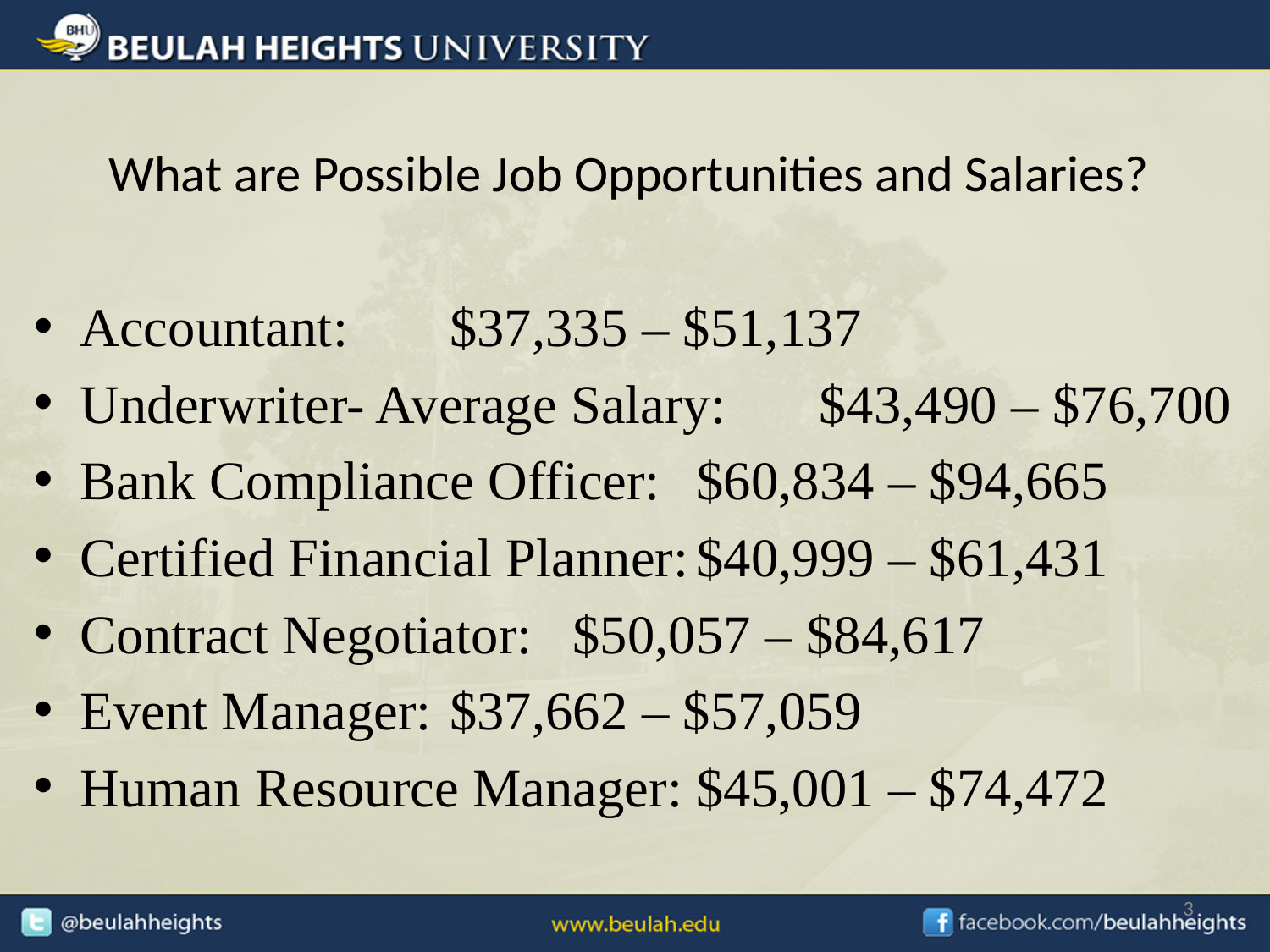

# What are Possible Job Opportunities and Salaries?
Accountant: 				$37,335 – $51,137
Underwriter- Average Salary: 	$43,490 – $76,700
Bank Compliance Officer: 	$60,834 – $94,665
Certified Financial Planner:	$40,999 – $61,431
Contract Negotiator:		$50,057 – $84,617
Event Manager:			$37,662 – $57,059
Human Resource Manager:	$45,001 – $74,472
3